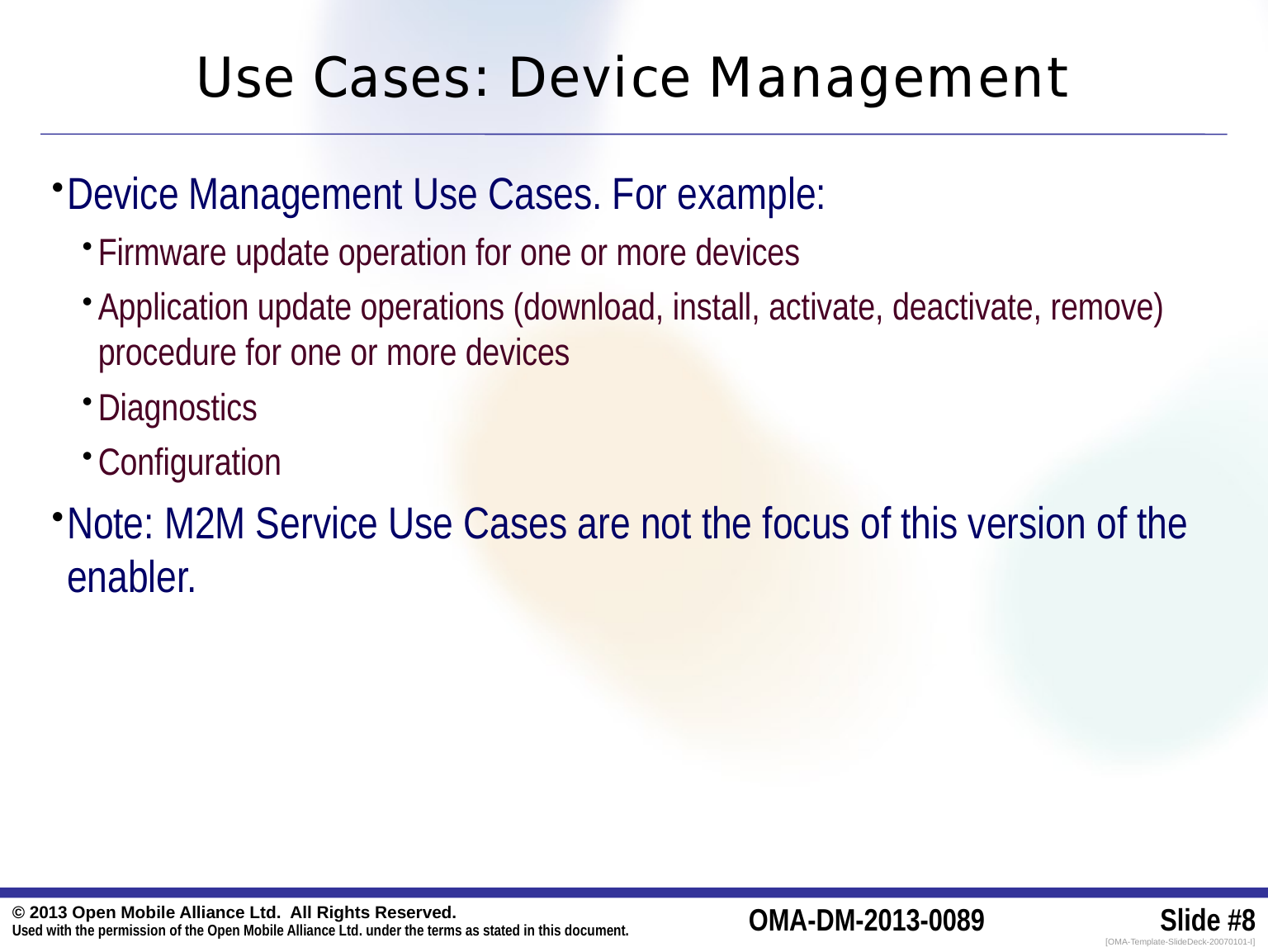

# Use Cases: Device Management
Device Management Use Cases. For example:
Firmware update operation for one or more devices
Application update operations (download, install, activate, deactivate, remove) procedure for one or more devices
Diagnostics
Configuration
Note: M2M Service Use Cases are not the focus of this version of the enabler.